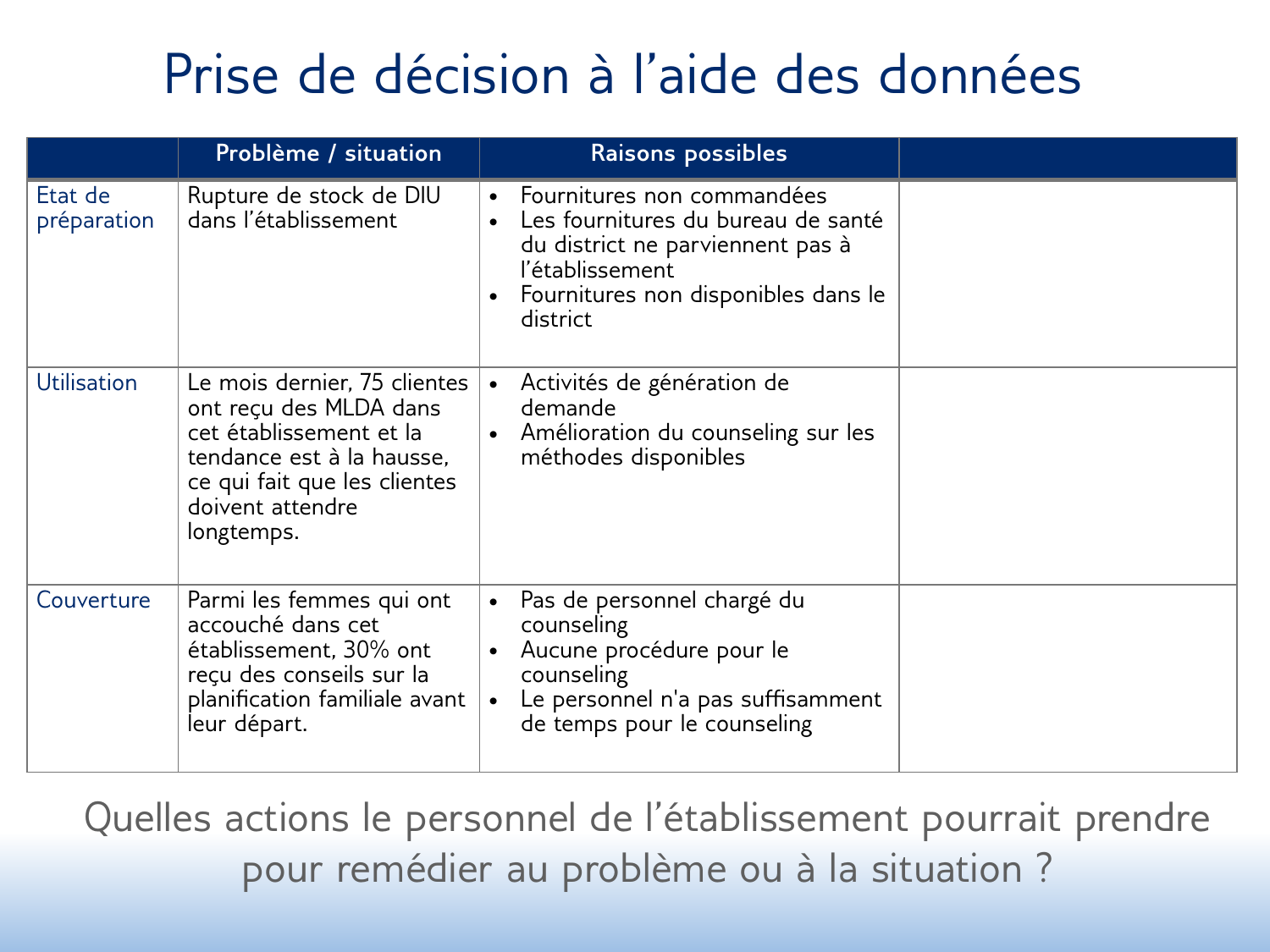

# Prise de décision à l’aide des données
|  | Problème / situation | Raisons possibles |  |
| --- | --- | --- | --- |
| Etat de préparation | Rupture de stock de DIU dans l’établissement | Fournitures non commandées Les fournitures du bureau de santé du district ne parviennent pas à l’établissement Fournitures non disponibles dans le district |  |
| Utilisation | Le mois dernier, 75 clientes ont reçu des MLDA dans cet établissement et la tendance est à la hausse, ce qui fait que les clientes doivent attendre longtemps. | Activités de génération de demande Amélioration du counseling sur les méthodes disponibles |  |
| Couverture | Parmi les femmes qui ont accouché dans cet établissement, 30% ont reçu des conseils sur la planification familiale avant leur départ. | Pas de personnel chargé du counseling Aucune procédure pour le counseling Le personnel n'a pas suffisamment de temps pour le counseling |  |
Quelles actions le personnel de l’établissement pourrait prendre pour remédier au problème ou à la situation ?